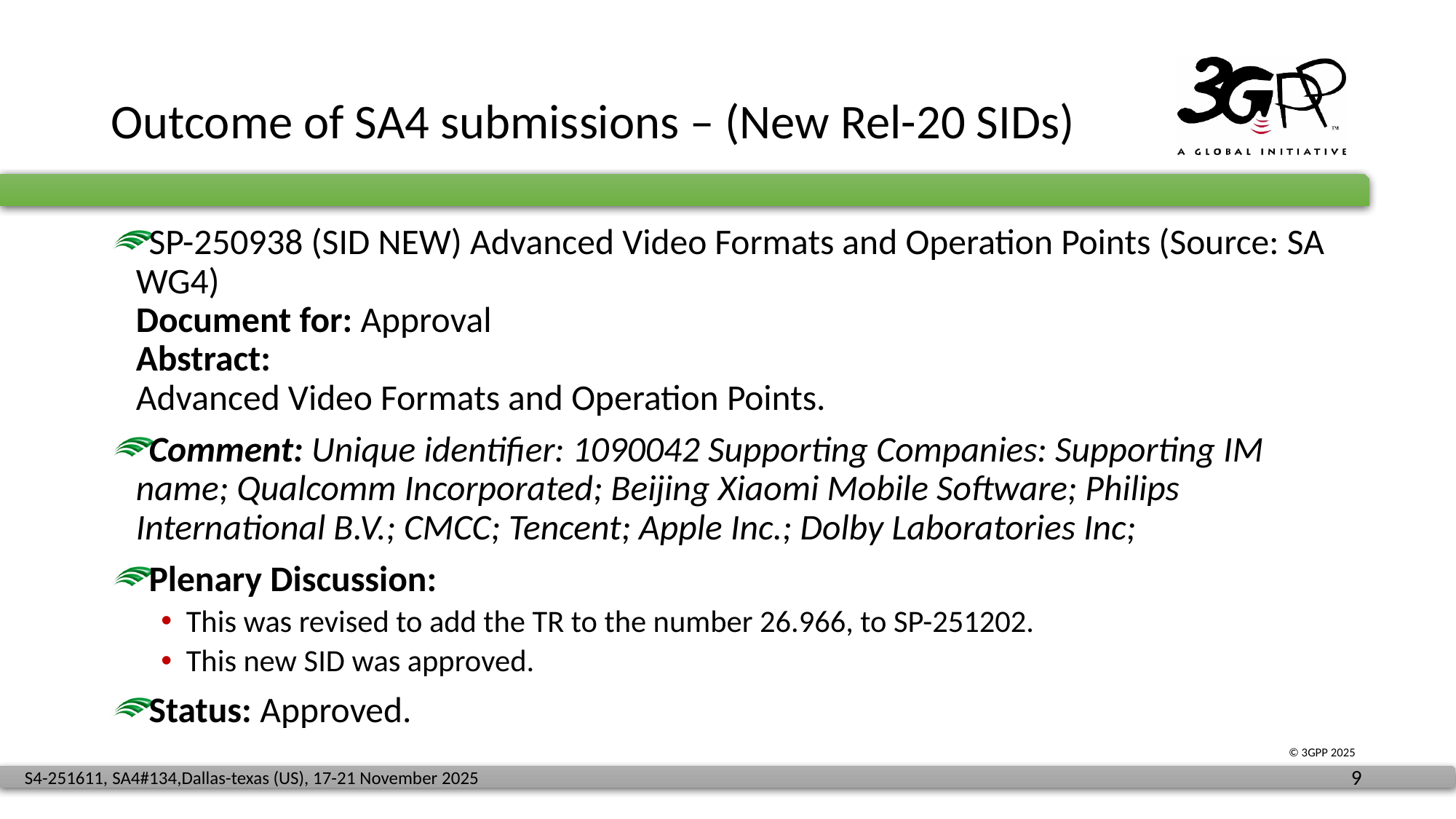

# Outcome of SA4 submissions – (New Rel-20 SIDs)
SP-250938 (SID NEW) Advanced Video Formats and Operation Points (Source: SA WG4)
Document for: Approval
Abstract:
Advanced Video Formats and Operation Points.
Comment: Unique identifier: 1090042 Supporting Companies: Supporting IM name; Qualcomm Incorporated; Beijing Xiaomi Mobile Software; Philips International B.V.; CMCC; Tencent; Apple Inc.; Dolby Laboratories Inc;
Plenary Discussion:
This was revised to add the TR to the number 26.966, to SP-251202.
This new SID was approved.
Status: Approved.